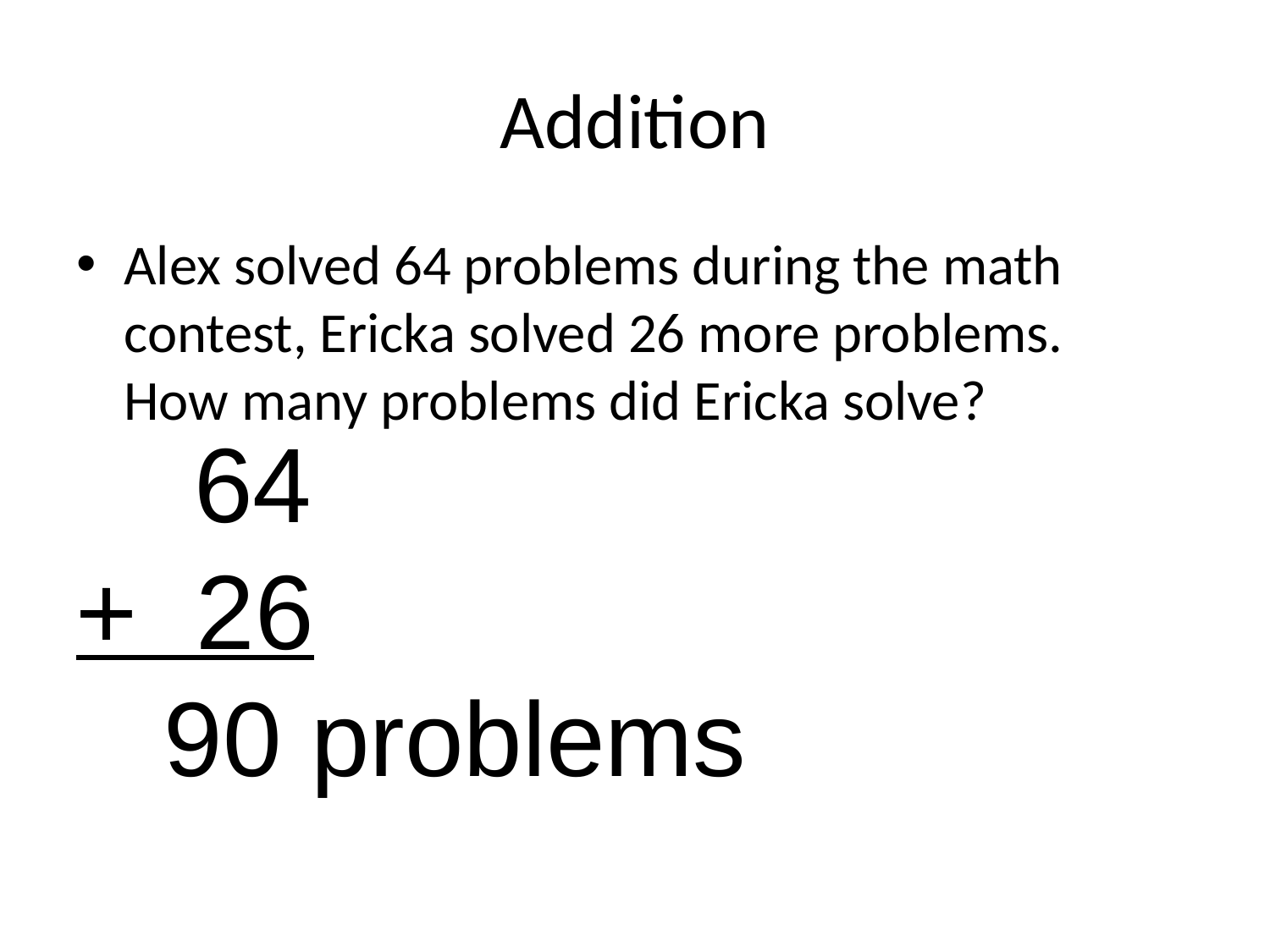

# Addition
Alex solved 64 problems during the math contest, Ericka solved 26 more problems.  How many problems did Ericka solve?
           64
+  26
   90 problems